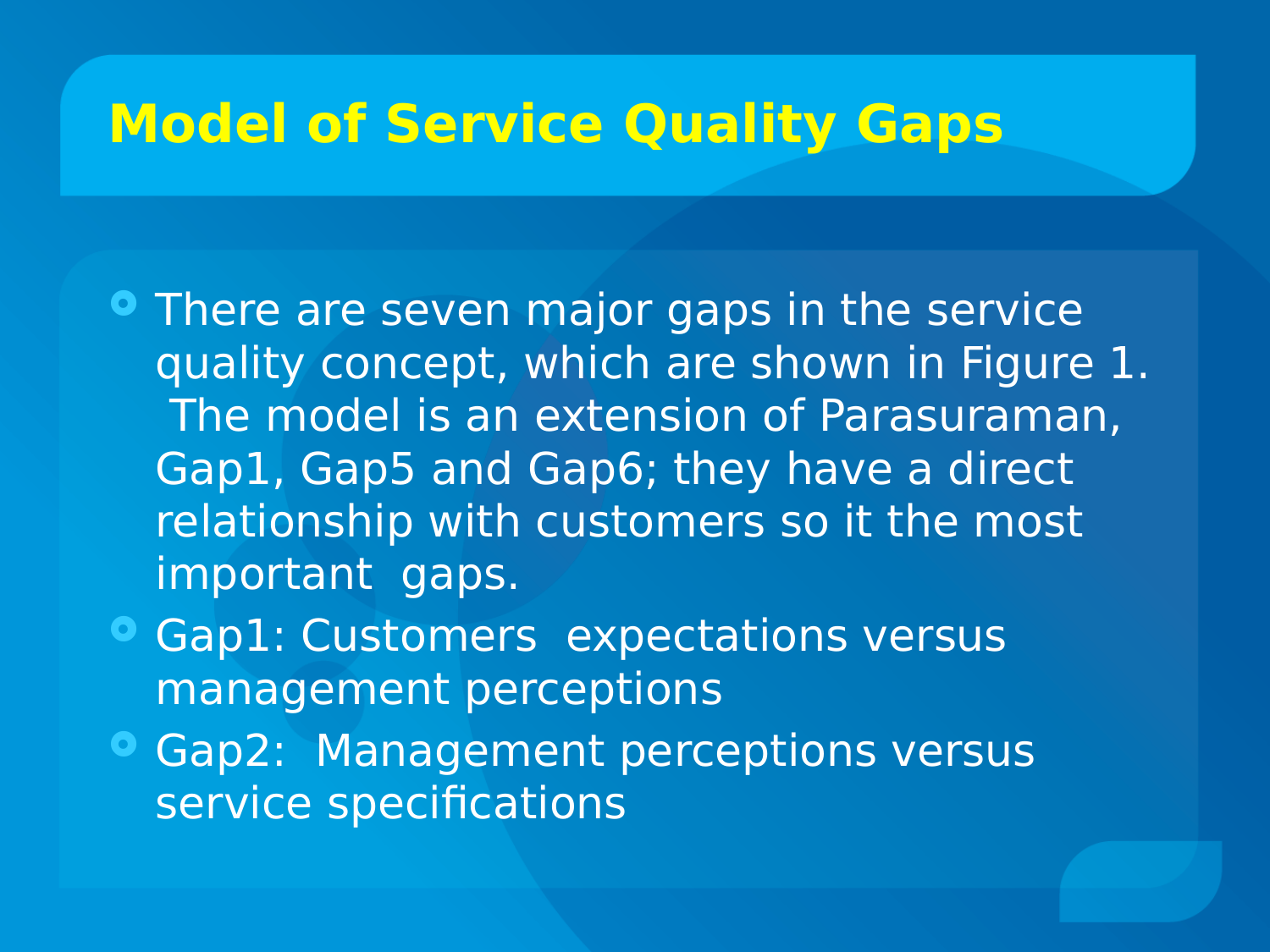

# Model of Service Quality Gaps
There are seven major gaps in the service quality concept, which are shown in Figure 1.  The model is an extension of Parasuraman, Gap1, Gap5 and Gap6; they have a direct relationship with customers so it the most important  gaps.
Gap1: Customers  expectations versus management perceptions
Gap2:  Management perceptions versus service specifications